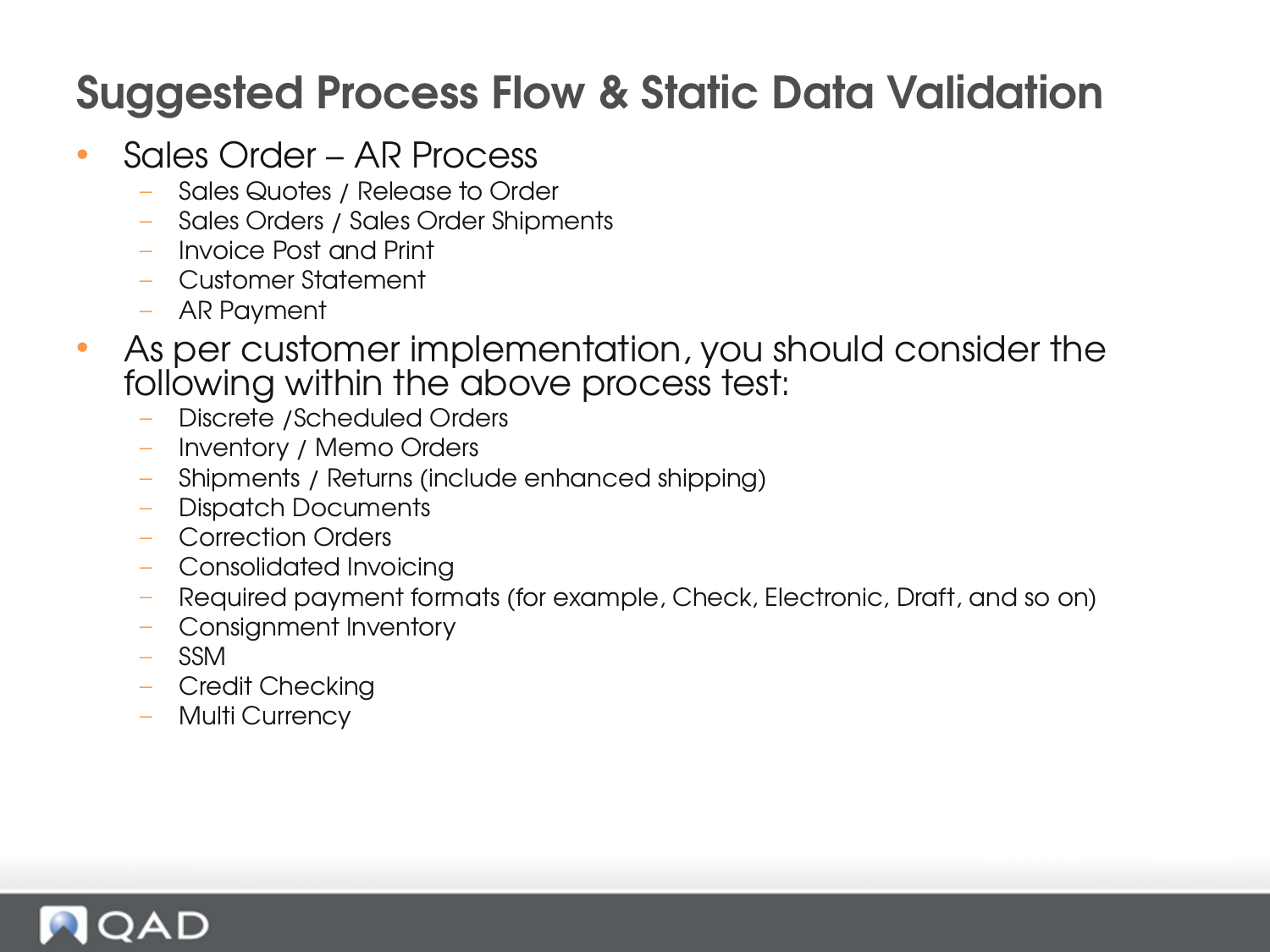

# Suggested Process Flow & Static Data Validation

Sales Order – AR Process
Sales Quotes / Release to Order
Sales Orders / Sales Order Shipments
Invoice Post and Print
Customer Statement
AR Payment
As per customer implementation, you should consider the following within the above process test:
Discrete /Scheduled Orders
Inventory / Memo Orders
Shipments / Returns (include enhanced shipping)
Dispatch Documents
Correction Orders
Consolidated Invoicing
Required payment formats (for example, Check, Electronic, Draft, and so on)
Consignment Inventory
SSM
Credit Checking
Multi Currency